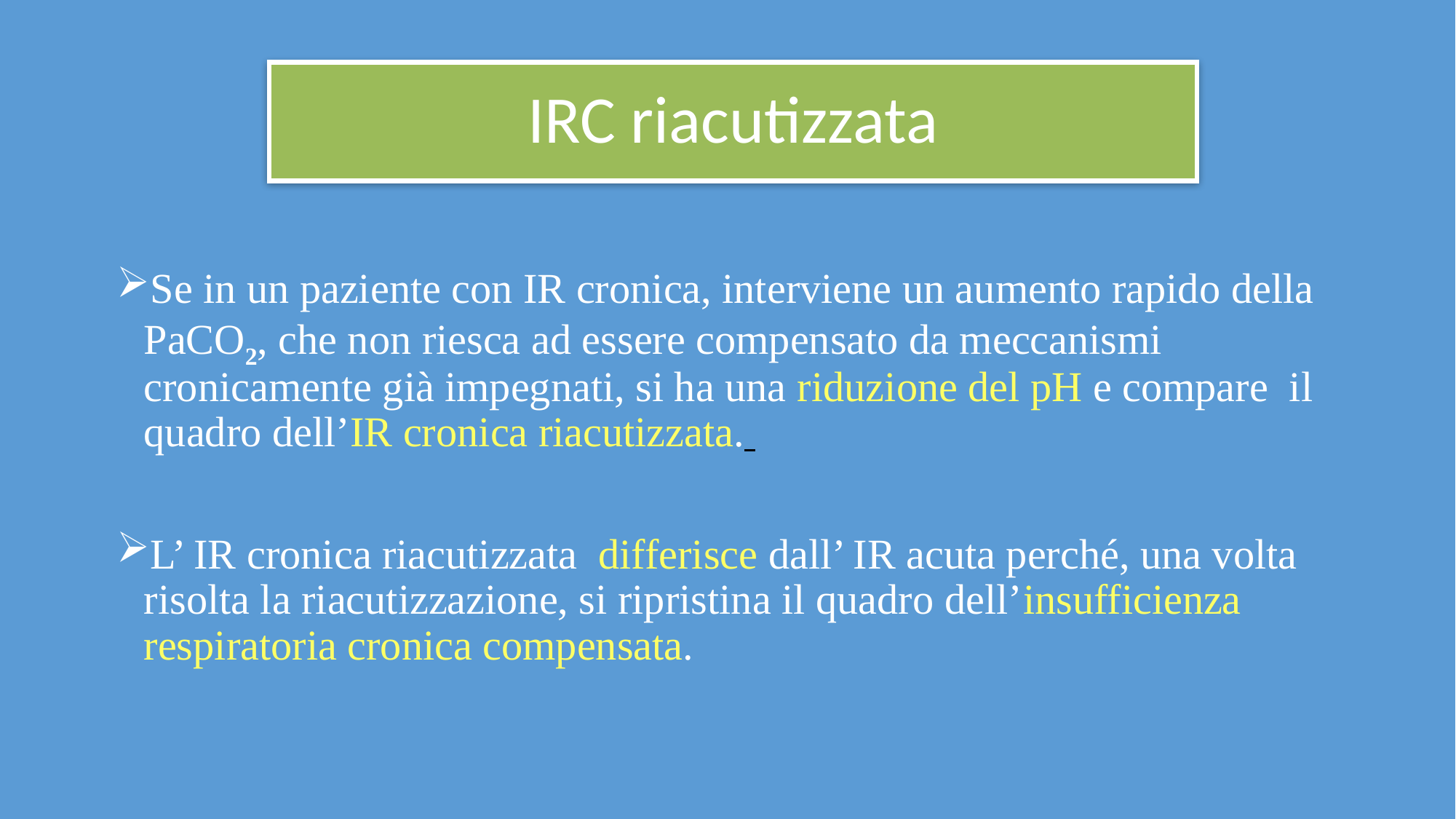

IRC riacutizzata
Se in un paziente con IR cronica, interviene un aumento rapido della PaCO2, che non riesca ad essere compensato da meccanismi cronicamente già impegnati, si ha una riduzione del pH e compare  il quadro dell’IR cronica riacutizzata.

L’ IR cronica riacutizzata  differisce dall’ IR acuta perché, una volta risolta la riacutizzazione, si ripristina il quadro dell’insufficienza respiratoria cronica compensata.